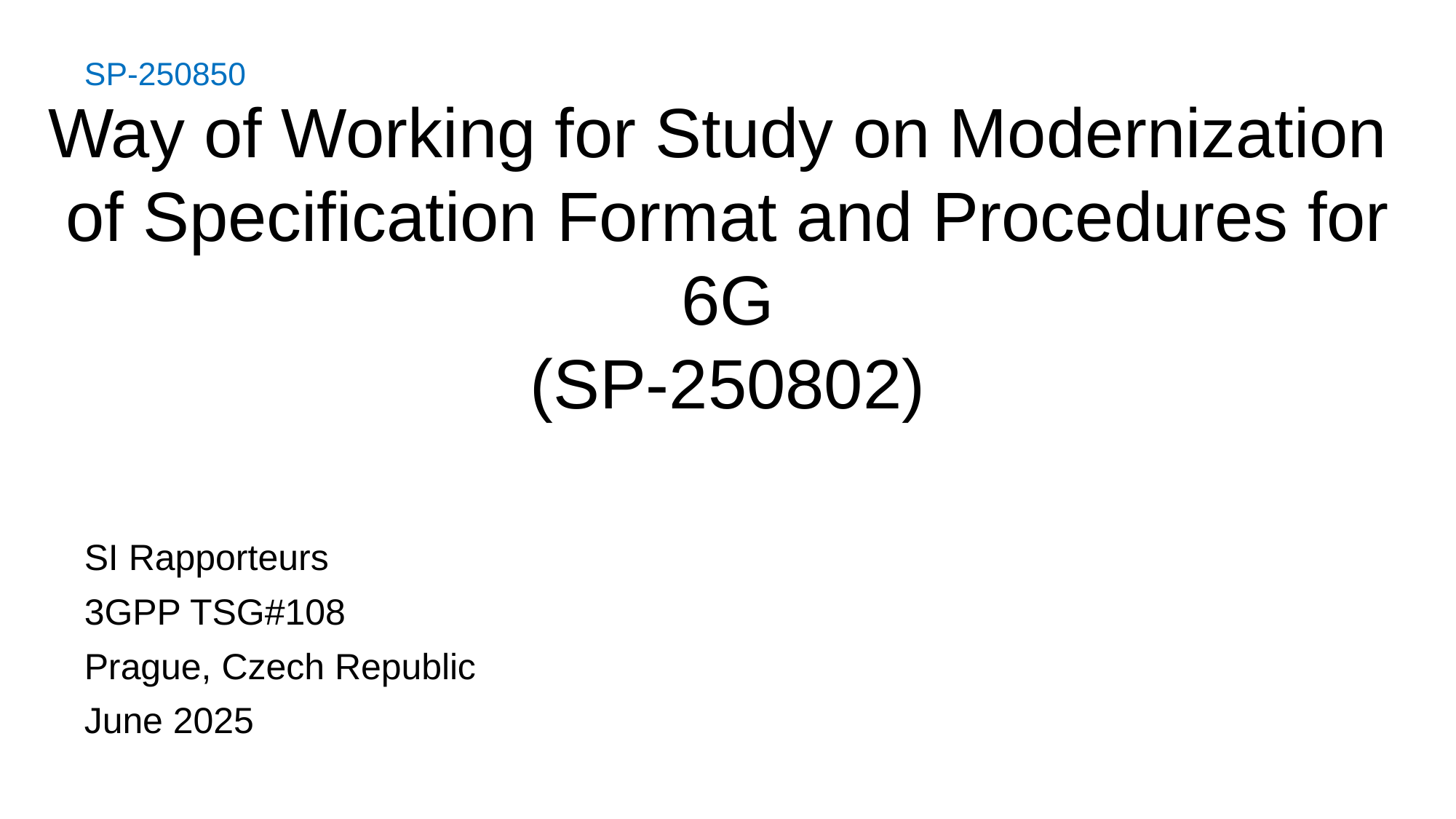

SP-250850
# Way of Working for Study on Modernization of Specification Format and Procedures for 6G (SP-250802)
SI Rapporteurs
3GPP TSG#108
Prague, Czech Republic
June 2025